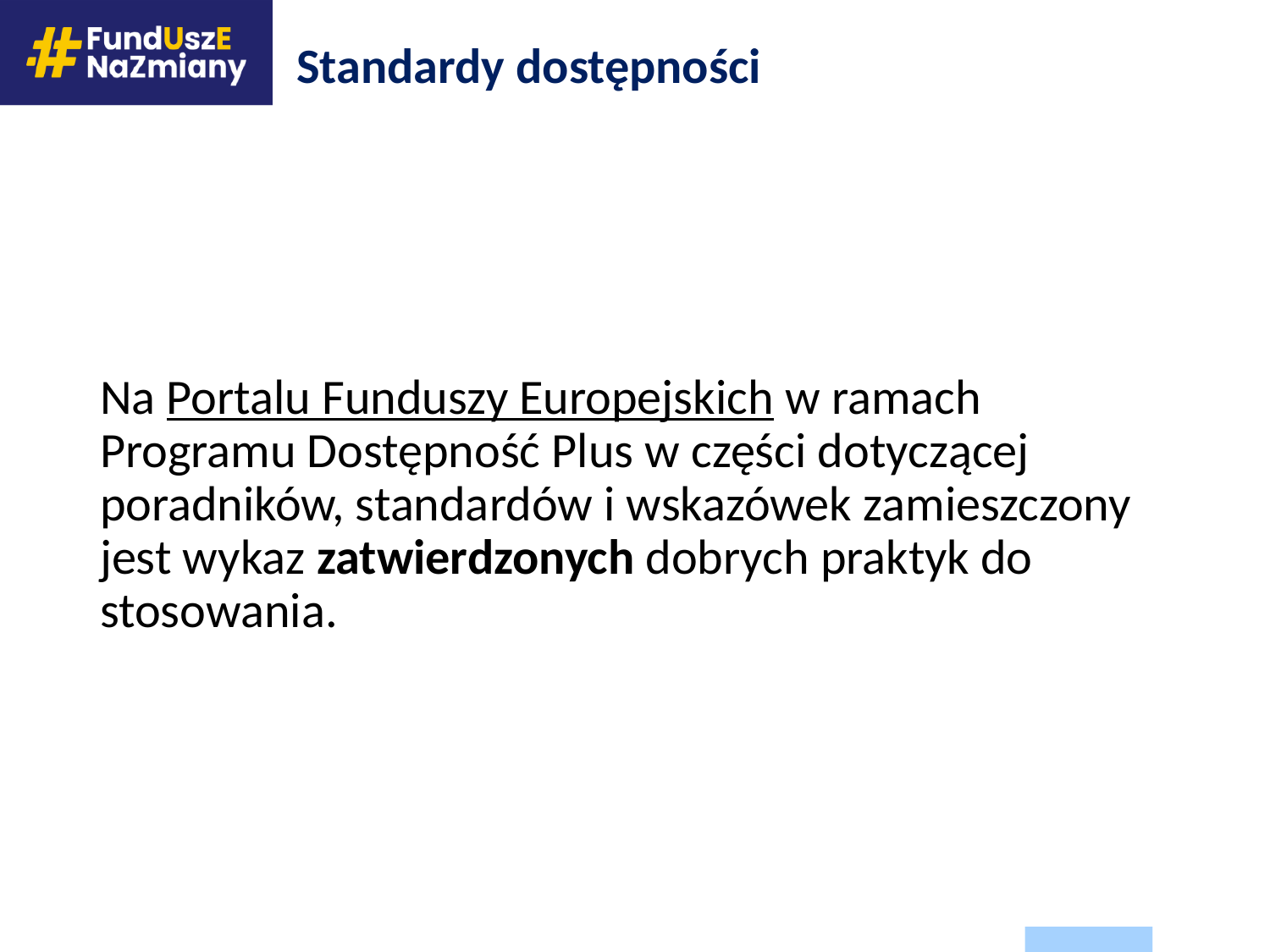

# Standardy dostępności

Na Portalu Funduszy Europejskich w ramach Programu Dostępność Plus w części dotyczącej poradników, standardów i wskazówek zamieszczony jest wykaz zatwierdzonych dobrych praktyk do stosowania.